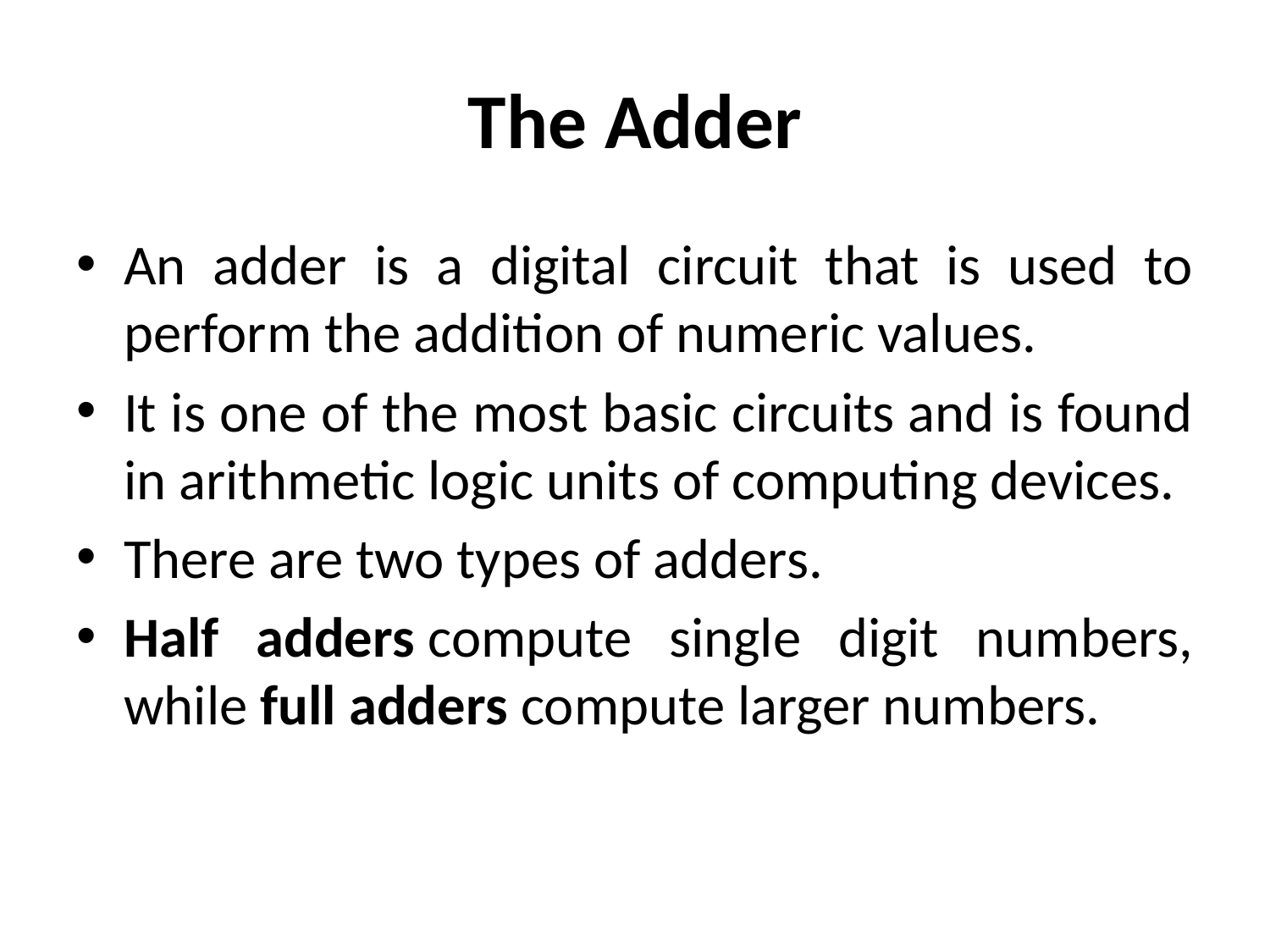

# The Adder
An adder is a digital circuit that is used to perform the addition of numeric values.
It is one of the most basic circuits and is found in arithmetic logic units of computing devices.
There are two types of adders.
Half adders compute single digit numbers, while full adders compute larger numbers.